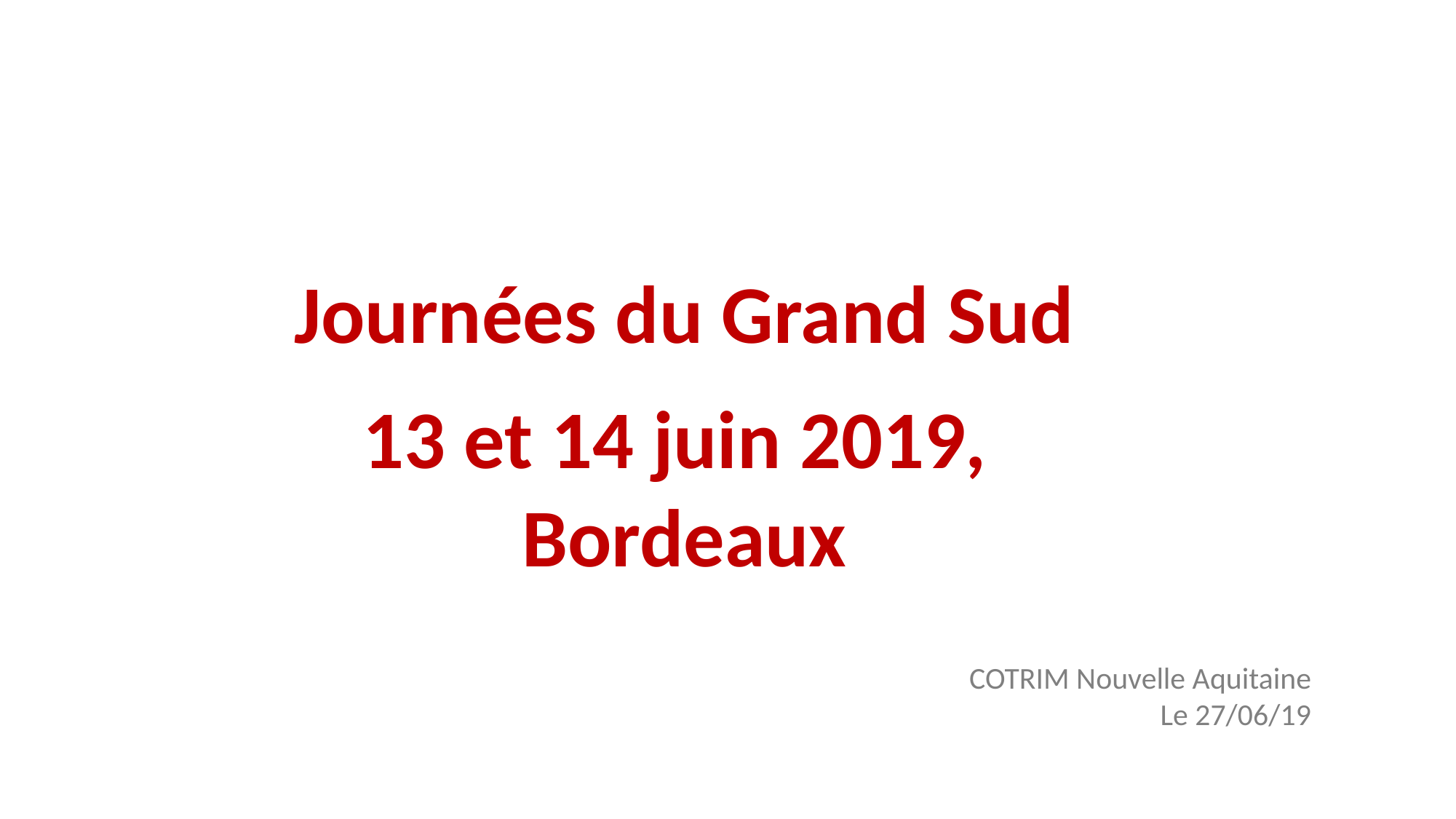

Journées du Grand Sud
13 et 14 juin 2019,  Bordeaux

 COTRIM Nouvelle Aquitaine
                       Le 27/06/19